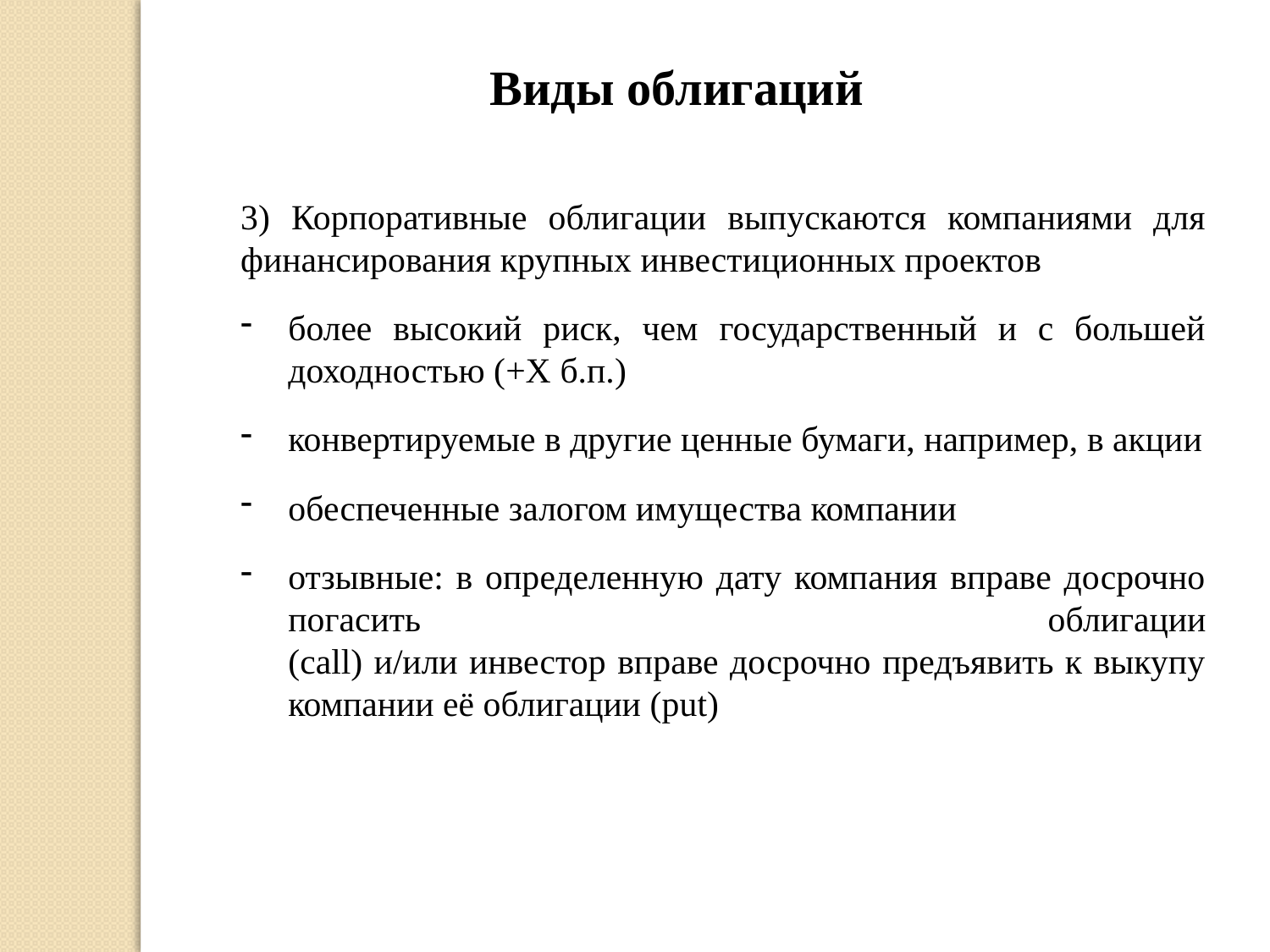

Виды облигаций
3) Корпоративные облигации выпускаются компаниями для финансирования крупных инвестиционных проектов
более высокий риск, чем государственный и с большей доходностью (+Х б.п.)
конвертируемые в другие ценные бумаги, например, в акции
обеспеченные залогом имущества компании
отзывные: в определенную дату компания вправе досрочно погасить облигации
(call) и/или инвестор вправе досрочно предъявить к выкупу компании её облигации (put)